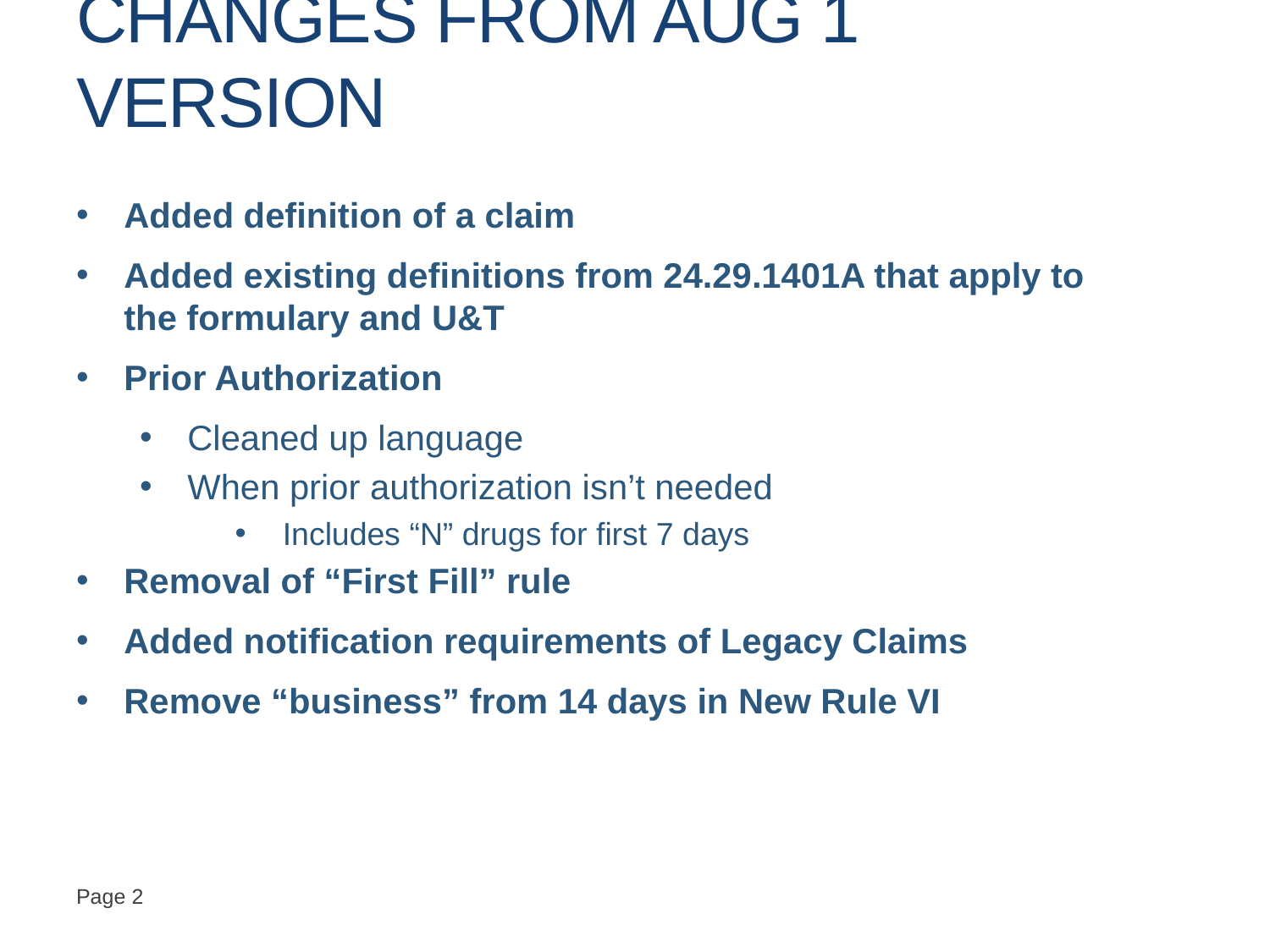

# CHANGES FROM AUG 1 VERSION
Added definition of a claim
Added existing definitions from 24.29.1401A that apply to the formulary and U&T
Prior Authorization
Cleaned up language
When prior authorization isn’t needed
Includes “N” drugs for first 7 days
Removal of “First Fill” rule
Added notification requirements of Legacy Claims
Remove “business” from 14 days in New Rule VI
Page 2